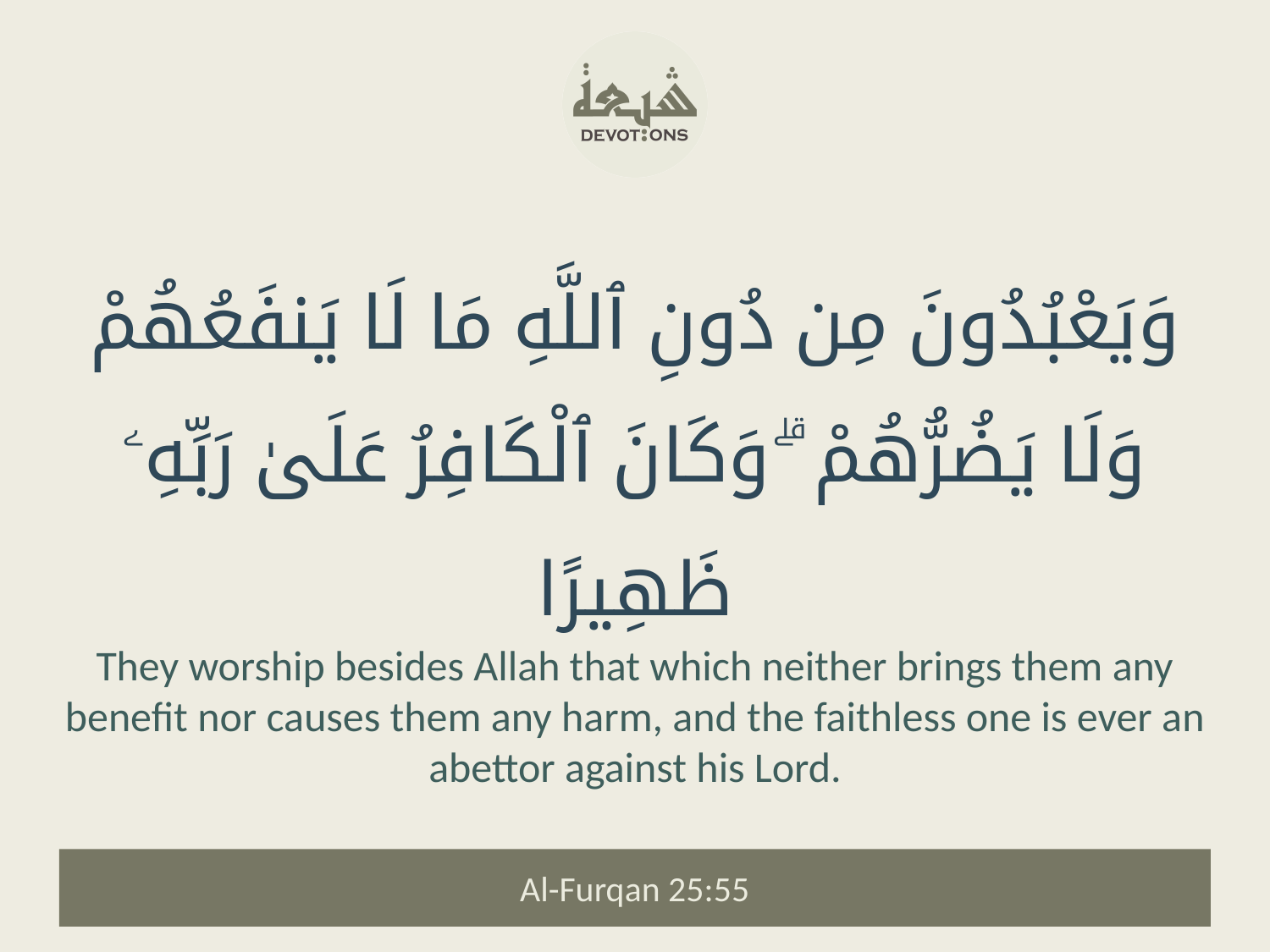

وَيَعْبُدُونَ مِن دُونِ ٱللَّهِ مَا لَا يَنفَعُهُمْ وَلَا يَضُرُّهُمْ ۗ وَكَانَ ٱلْكَافِرُ عَلَىٰ رَبِّهِۦ ظَهِيرًا
They worship besides Allah that which neither brings them any benefit nor causes them any harm, and the faithless one is ever an abettor against his Lord.
Al-Furqan 25:55